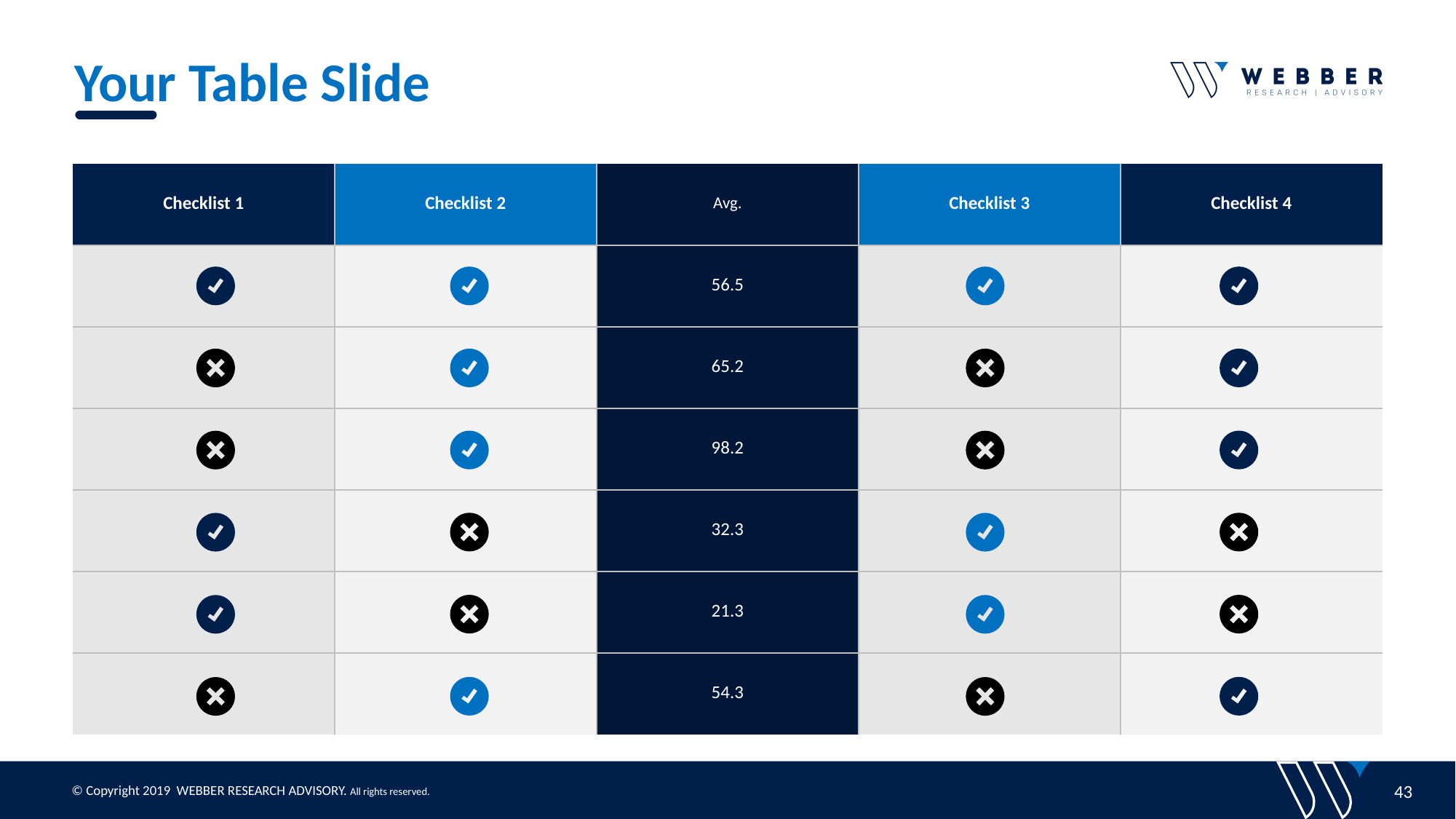

Your Table Slide
| Checklist 1 | Checklist 2 | Avg. | Checklist 3 | Checklist 4 |
| --- | --- | --- | --- | --- |
|  |  | 56.5 |  |  |
|  |  | 65.2 |  |  |
|  |  | 98.2 |  |  |
|  |  | 32.3 |  |  |
|  |  | 21.3 |  |  |
|  |  | 54.3 |  |  |